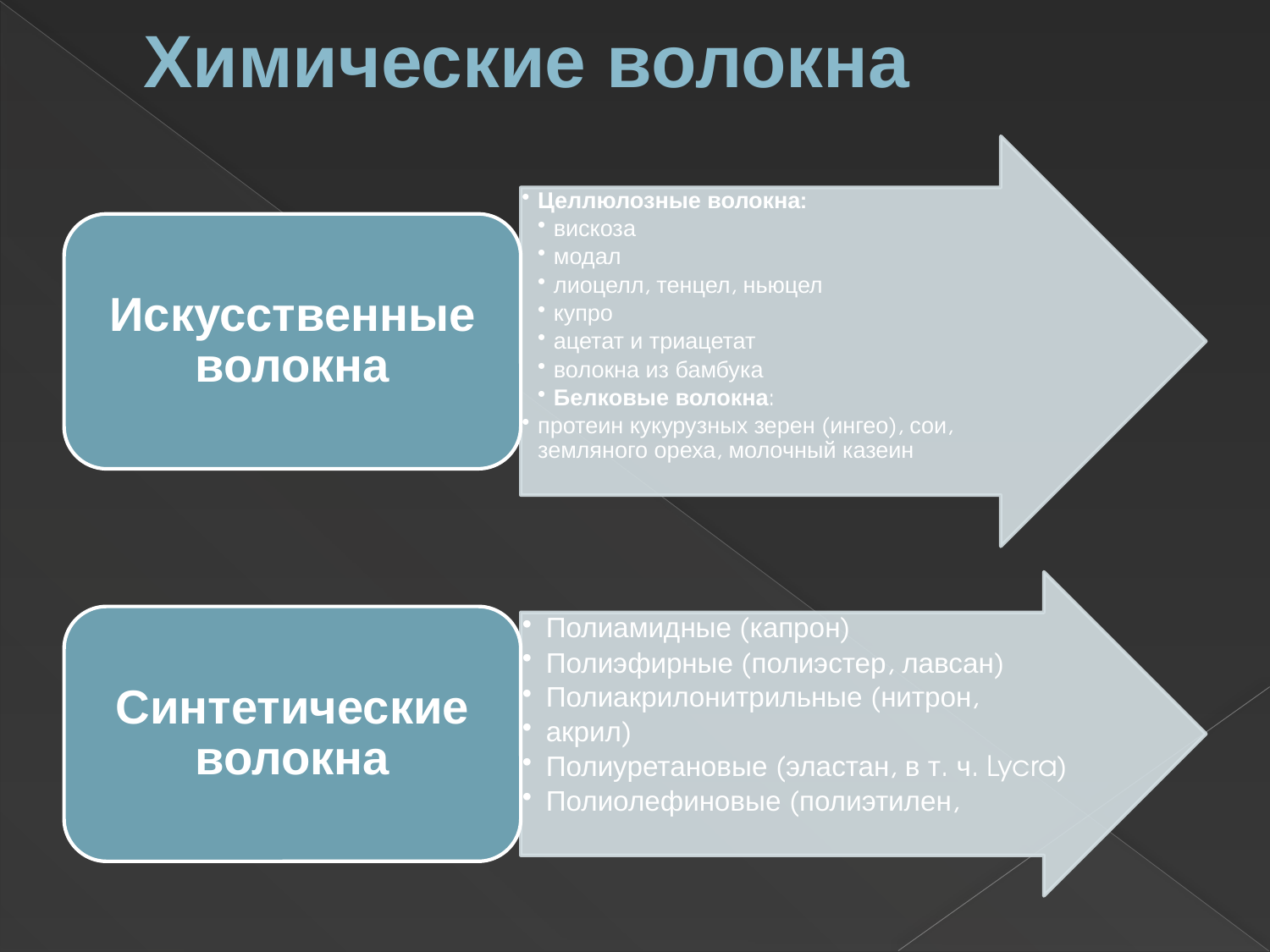

# Химические волокна
Целлюлозные волокна:
вискоза
модал
лиоцелл, тенцел, ньюцел
купро
ацетат и триацетат
волокна из бамбука
Белковые волокна:
протеин кукурузных зерен (ингео), сои, земляного ореха, молочный казеин
Искусственные волокна
Полиамидные (капрон)
Полиэфирные (полиэстер, лавсан)
Полиакрилонитрильные (нитрон,
акрил)
Полиуретановые (эластан, в т. ч. Lycra)
Полиолефиновые (полиэтилен,
Синтетические волокна